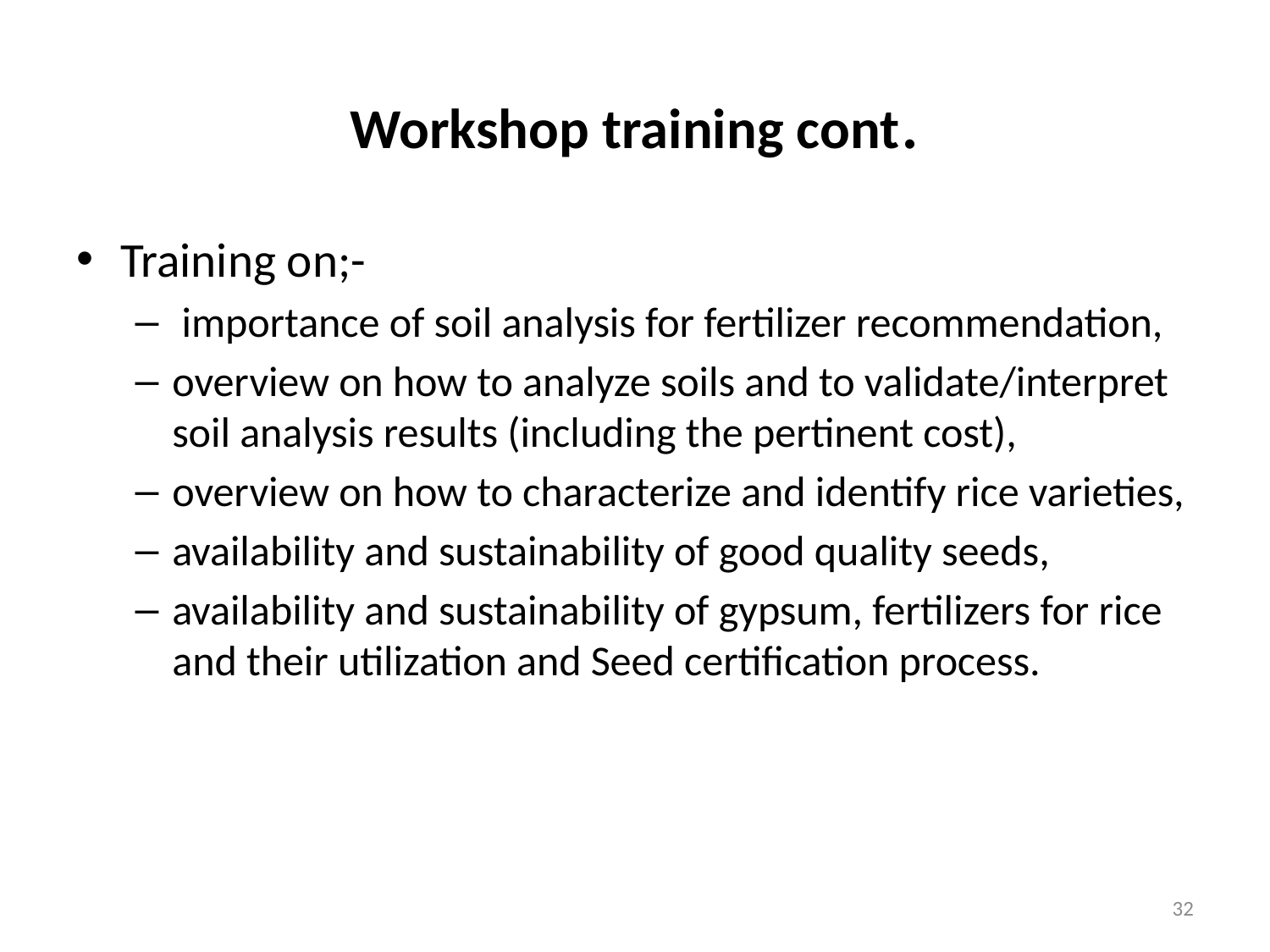

# Workshop training cont.
Training on;-
 importance of soil analysis for fertilizer recommendation,
overview on how to analyze soils and to validate/interpret soil analysis results (including the pertinent cost),
overview on how to characterize and identify rice varieties,
availability and sustainability of good quality seeds,
availability and sustainability of gypsum, fertilizers for rice and their utilization and Seed certification process.
32